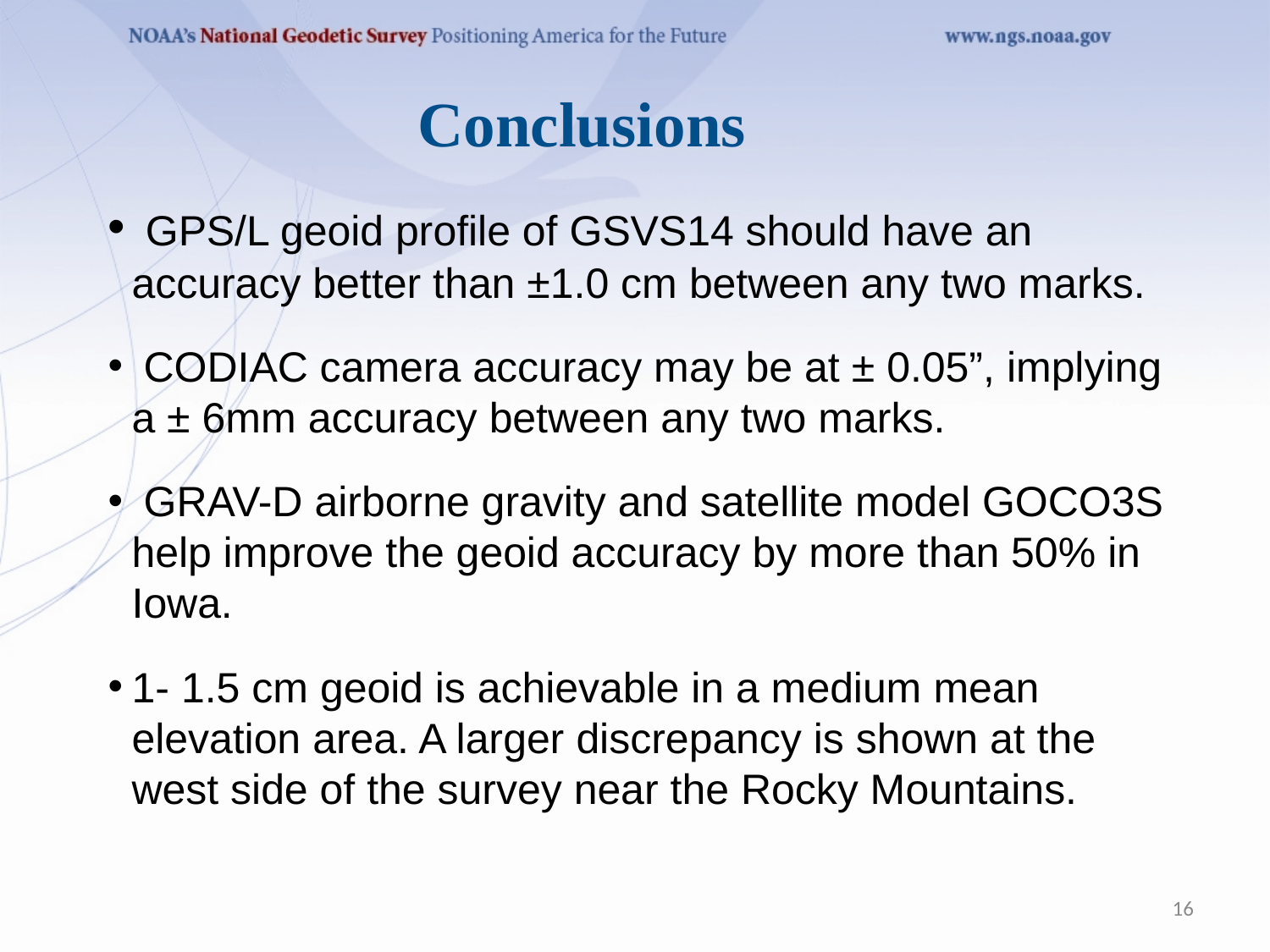

# Conclusions
 GPS/L geoid profile of GSVS14 should have an accuracy better than ±1.0 cm between any two marks.

 CODIAC camera accuracy may be at ± 0.05”, implying a ± 6mm accuracy between any two marks.

 GRAV-D airborne gravity and satellite model GOCO3S help improve the geoid accuracy by more than 50% in Iowa.

1- 1.5 cm geoid is achievable in a medium mean elevation area. A larger discrepancy is shown at the west side of the survey near the Rocky Mountains.
16